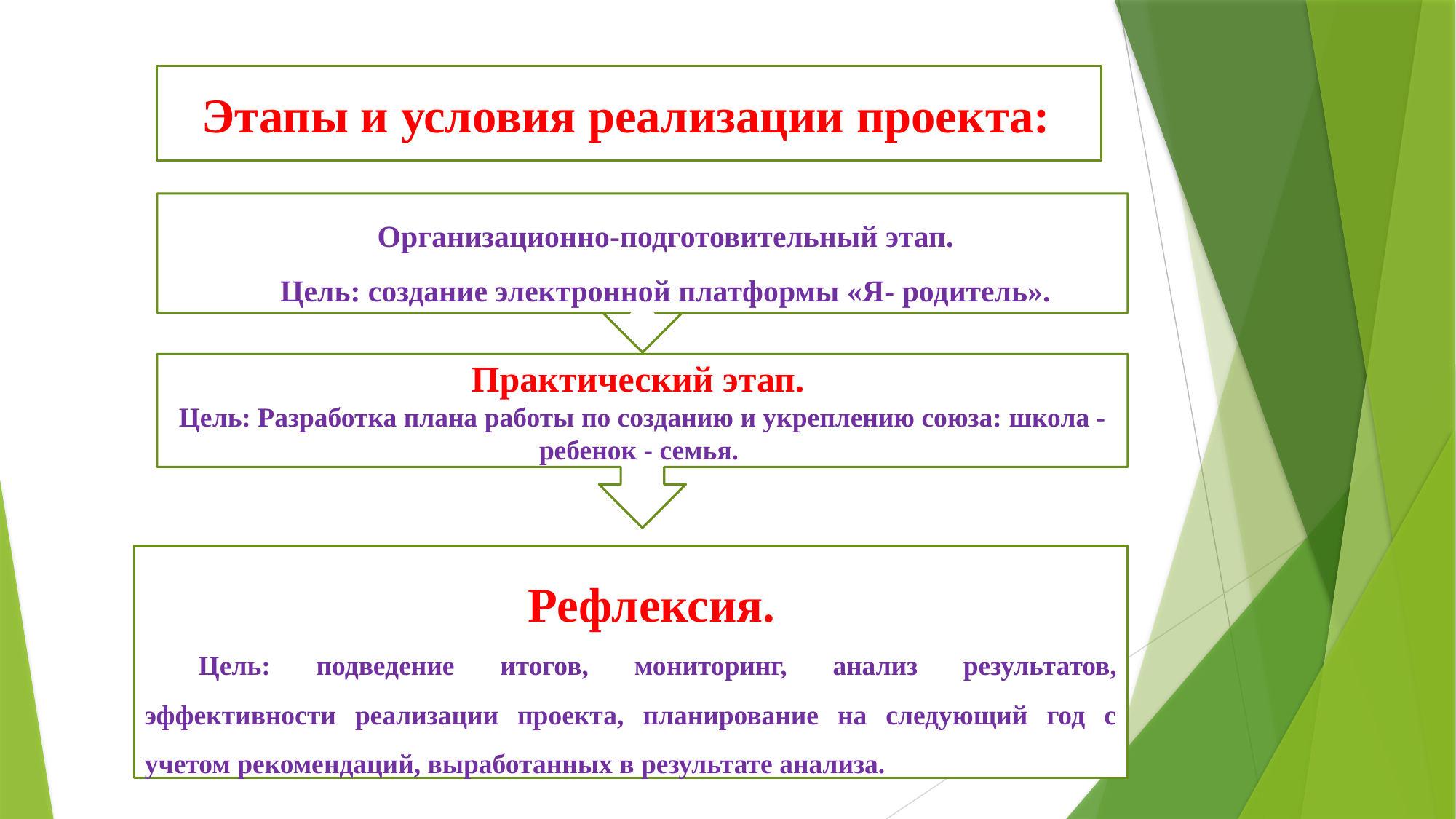

Этапы и условия реализации проекта:
 Этапы и условия реализации проекта:
Организационно-подготовительный этап.
Цель: создание электронной платформы «Я- родитель».
Практический этап.
Цель: Разработка плана работы по созданию и укреплению союза: школа - ребенок - семья.
Рефлексия.
Цель: подведение итогов, мо­ниторинг, анализ результатов, эффективности реализации проекта, планирование на следующий год с учетом рекомендаций, выработанных в результате анализа.